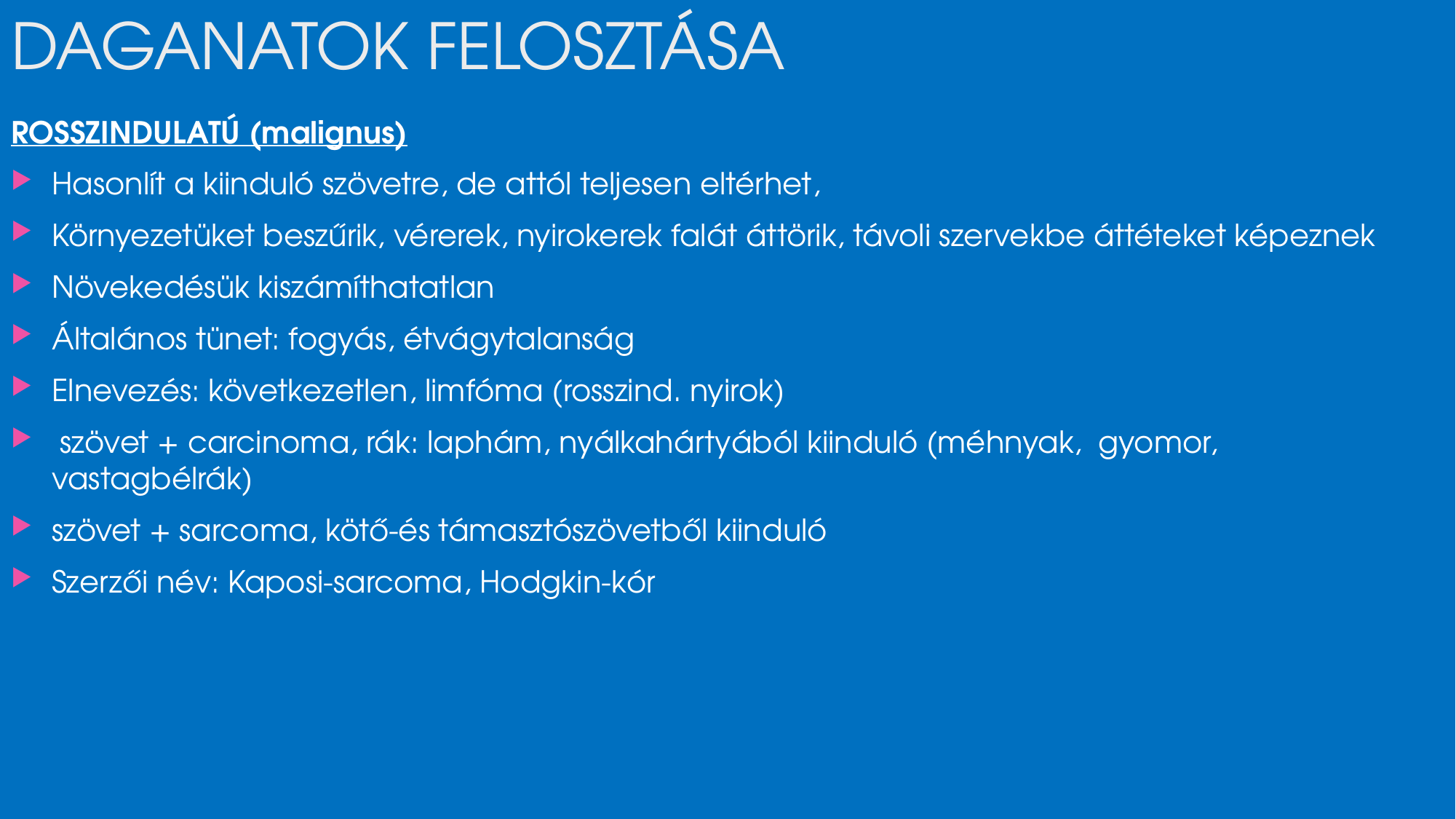

# DAGANATOK FELOSZTÁSA
ROSSZINDULATÚ (malignus)
Hasonlít a kiinduló szövetre, de attól teljesen eltérhet,
Környezetüket beszűrik, vérerek, nyirokerek falát áttörik, távoli szervekbe áttéteket képeznek
Növekedésük kiszámíthatatlan
Általános tünet: fogyás, étvágytalanság
Elnevezés: következetlen, limfóma (rosszind. nyirok)
 szövet + carcinoma, rák: laphám, nyálkahártyából kiinduló (méhnyak,  gyomor, vastagbélrák)
szövet + sarcoma, kötő-és támasztószövetből kiinduló
Szerzői név: Kaposi-sarcoma, Hodgkin-kór